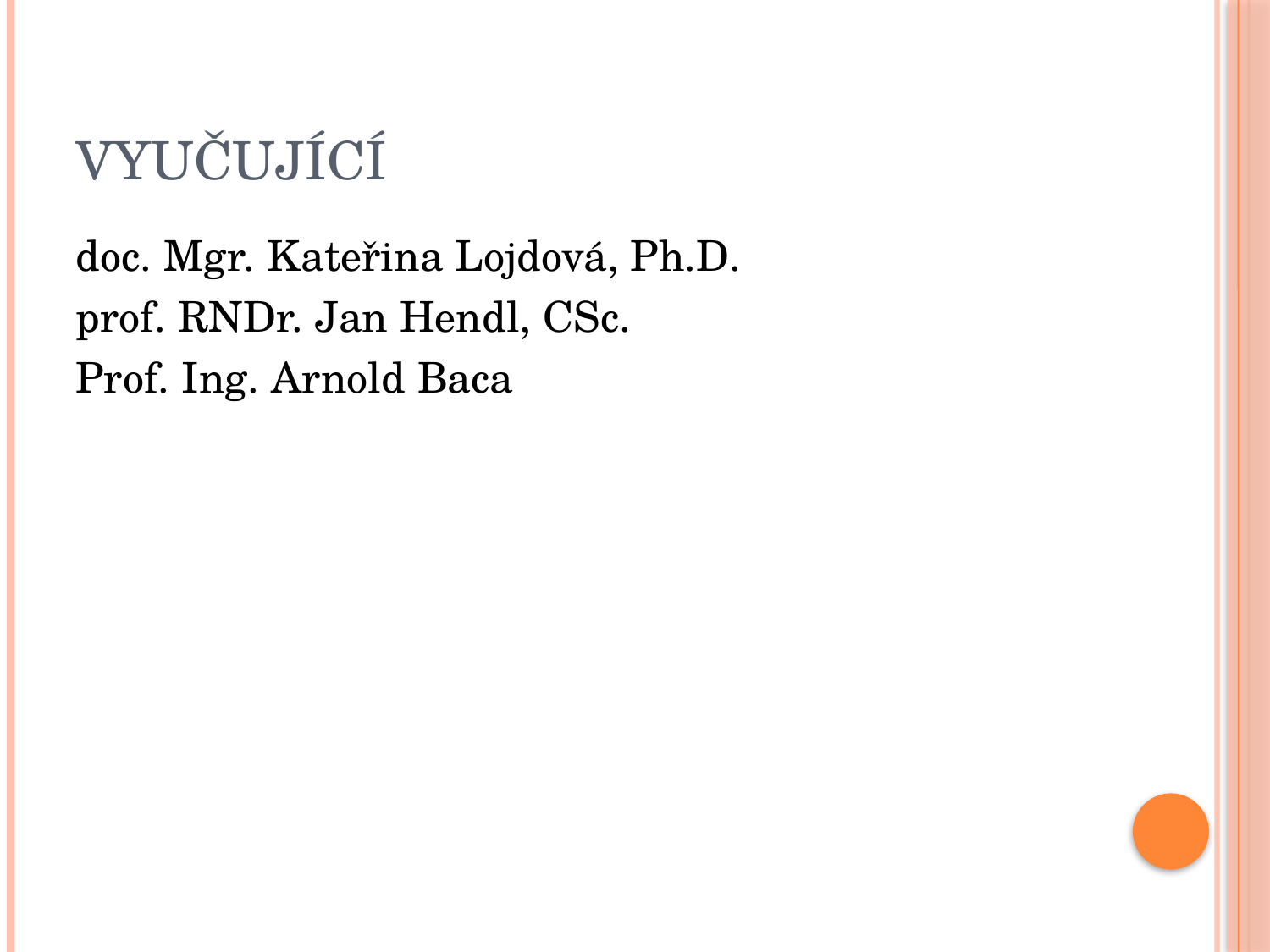

# vyučující
doc. Mgr. Kateřina Lojdová, Ph.D.
prof. RNDr. Jan Hendl, CSc.
Prof. Ing. Arnold Baca